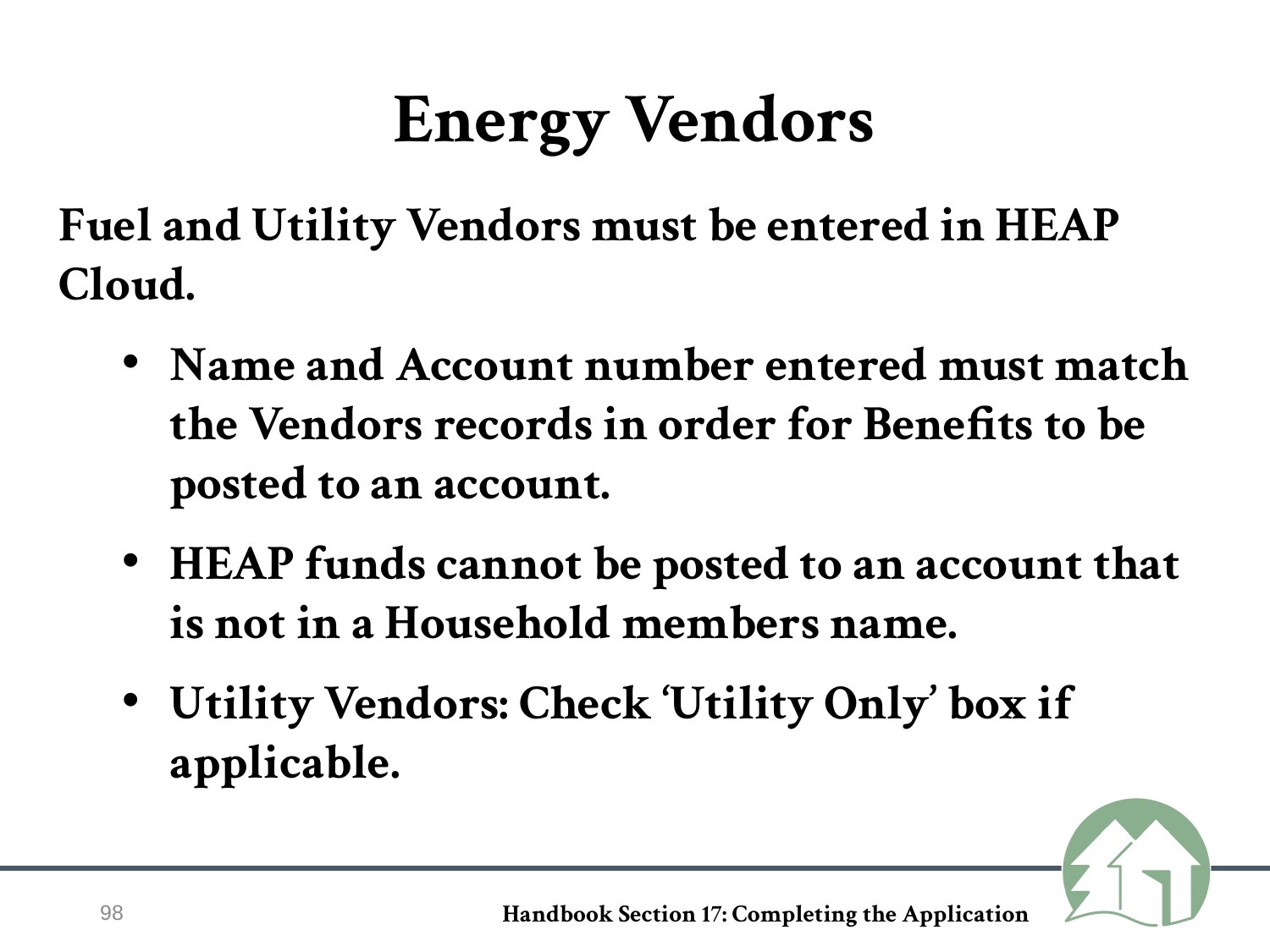

Energy Vendors
Fuel and Utility Vendors must be entered in HEAP Cloud.
Name and Account number entered must match the Vendors records in order for Benefits to be posted to an account.
HEAP funds cannot be posted to an account that is not in a Household members name.
Utility Vendors: Check ‘Utility Only’ box if applicable.
98
Handbook Section 17: Completing the Application